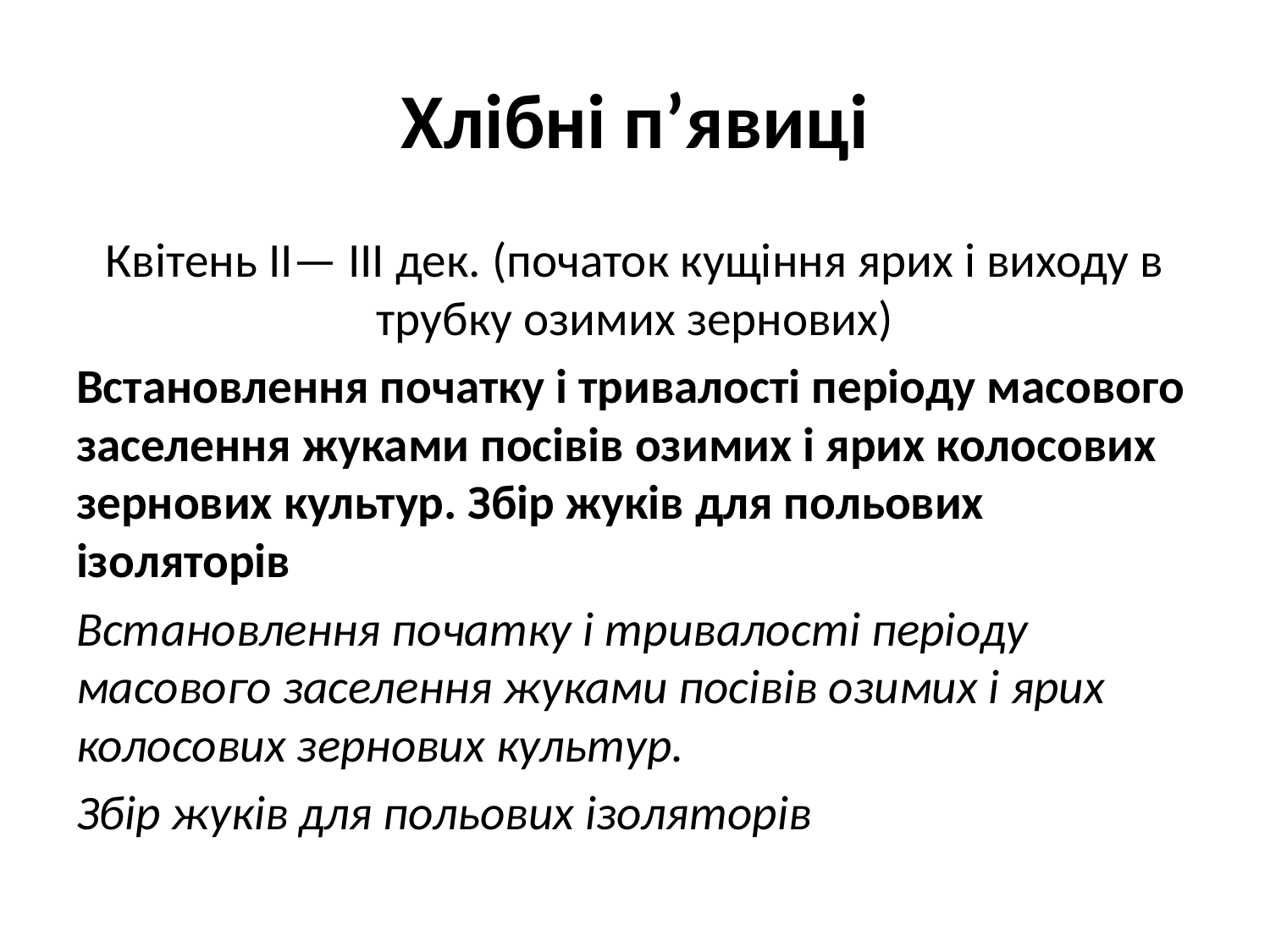

# Хлібні п’явиці
Квітень II— III дек. (початок кущіння ярих і виходу в трубку озимих зернових)
Встановлення початку і тривалості періоду масового заселення жуками посівів озимих і ярих колосових зернових культур. Збір жуків для польових ізоляторів
Встановлення початку і тривалості періоду масового заселення жуками посівів озимих і ярих колосових зернових культур.
Збір жуків для польових ізоляторів